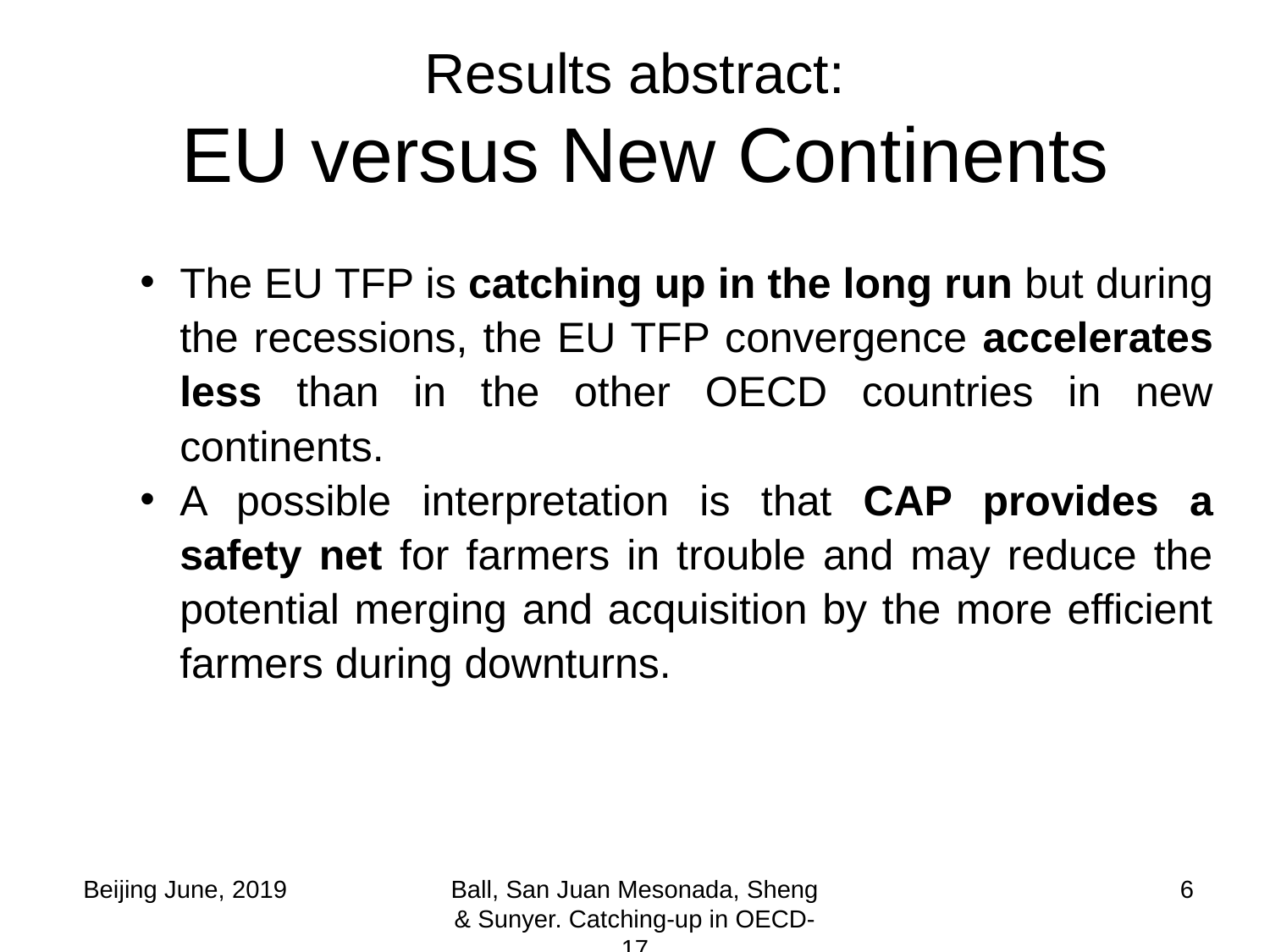

# Results abstract: EU versus New Continents
The EU TFP is catching up in the long run but during the recessions, the EU TFP convergence accelerates less than in the other OECD countries in new continents.
A possible interpretation is that CAP provides a safety net for farmers in trouble and may reduce the potential merging and acquisition by the more efficient farmers during downturns.
 Beijing June, 2019
Ball, San Juan Mesonada, Sheng & Sunyer. Catching-up in OECD-17
6